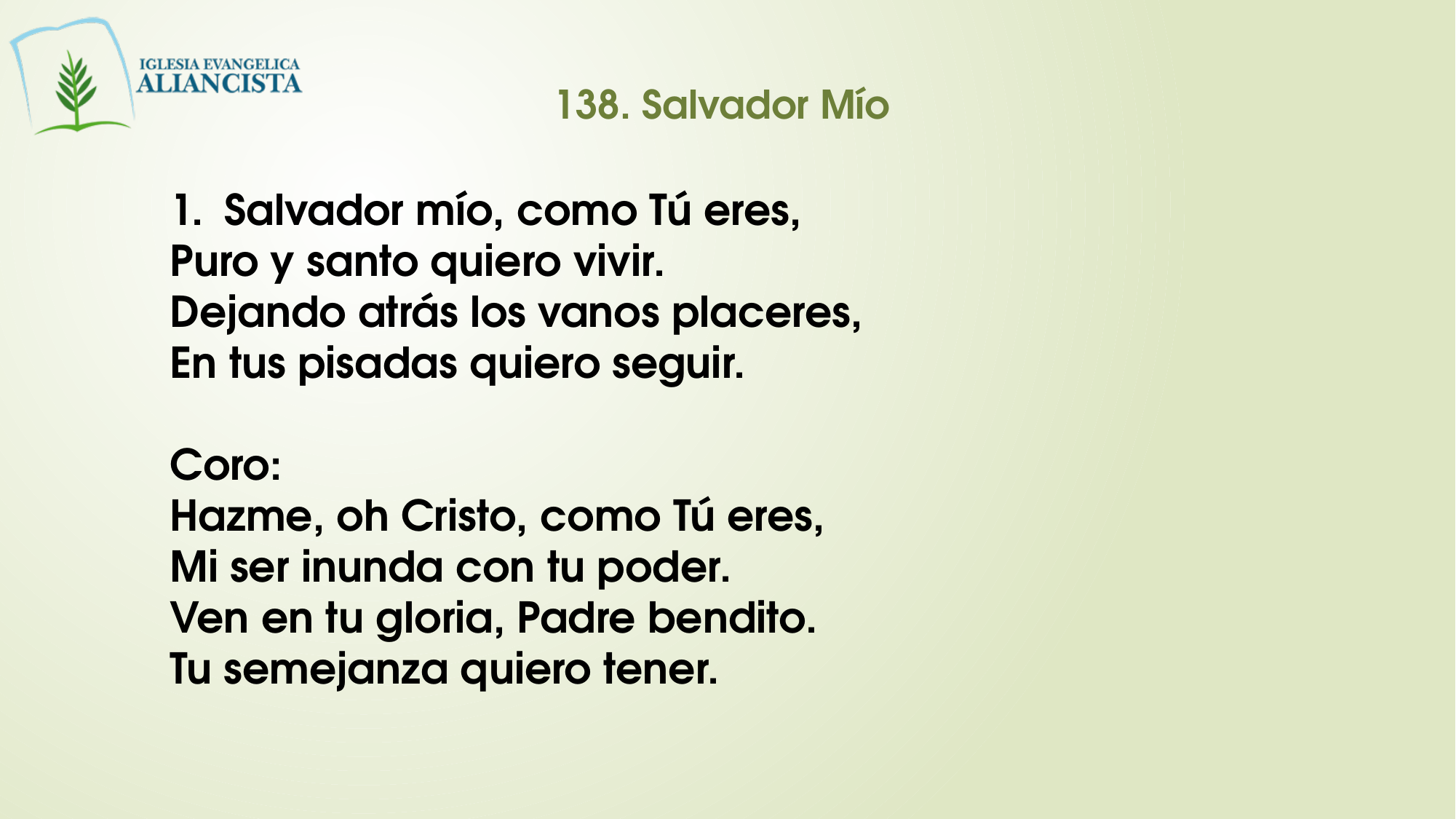

138. Salvador Mío
Salvador mío, como Tú eres,
Puro y santo quiero vivir.
Dejando atrás los vanos placeres,
En tus pisadas quiero seguir.

Coro:
Hazme, oh Cristo, como Tú eres,
Mi ser inunda con tu poder.
Ven en tu gloria, Padre bendito.
Tu semejanza quiero tener.